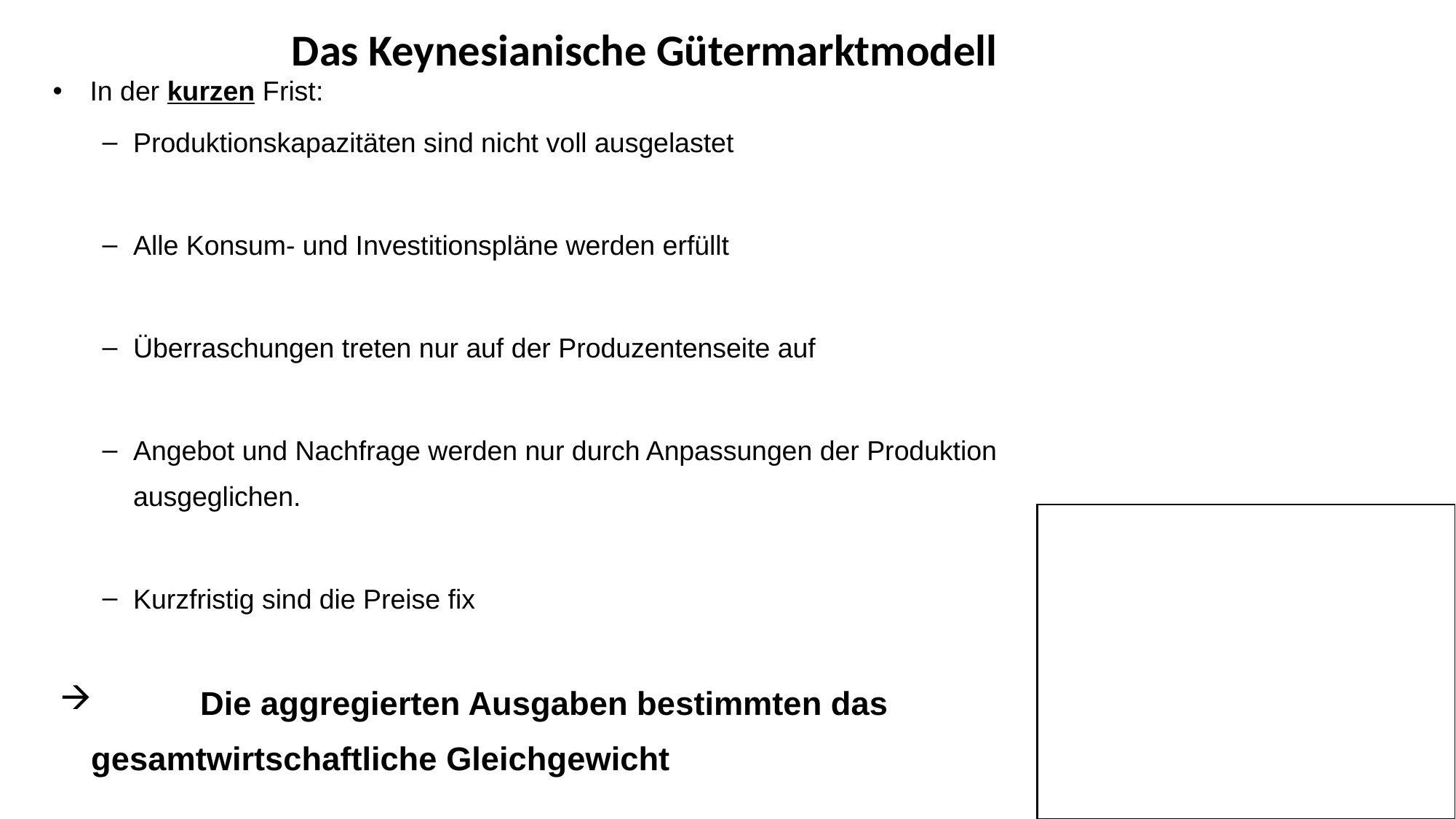

Das Keynesianische Gütermarktmodell
In der kurzen Frist:
Produktionskapazitäten sind nicht voll ausgelastet

Alle Konsum- und Investitionspläne werden erfüllt

Überraschungen treten nur auf der Produzentenseite auf

Angebot und Nachfrage werden nur durch Anpassungen der Produktion ausgeglichen.

Kurzfristig sind die Preise fix

 	Die aggregierten Ausgaben bestimmten das    	gesamtwirtschaftliche Gleichgewicht